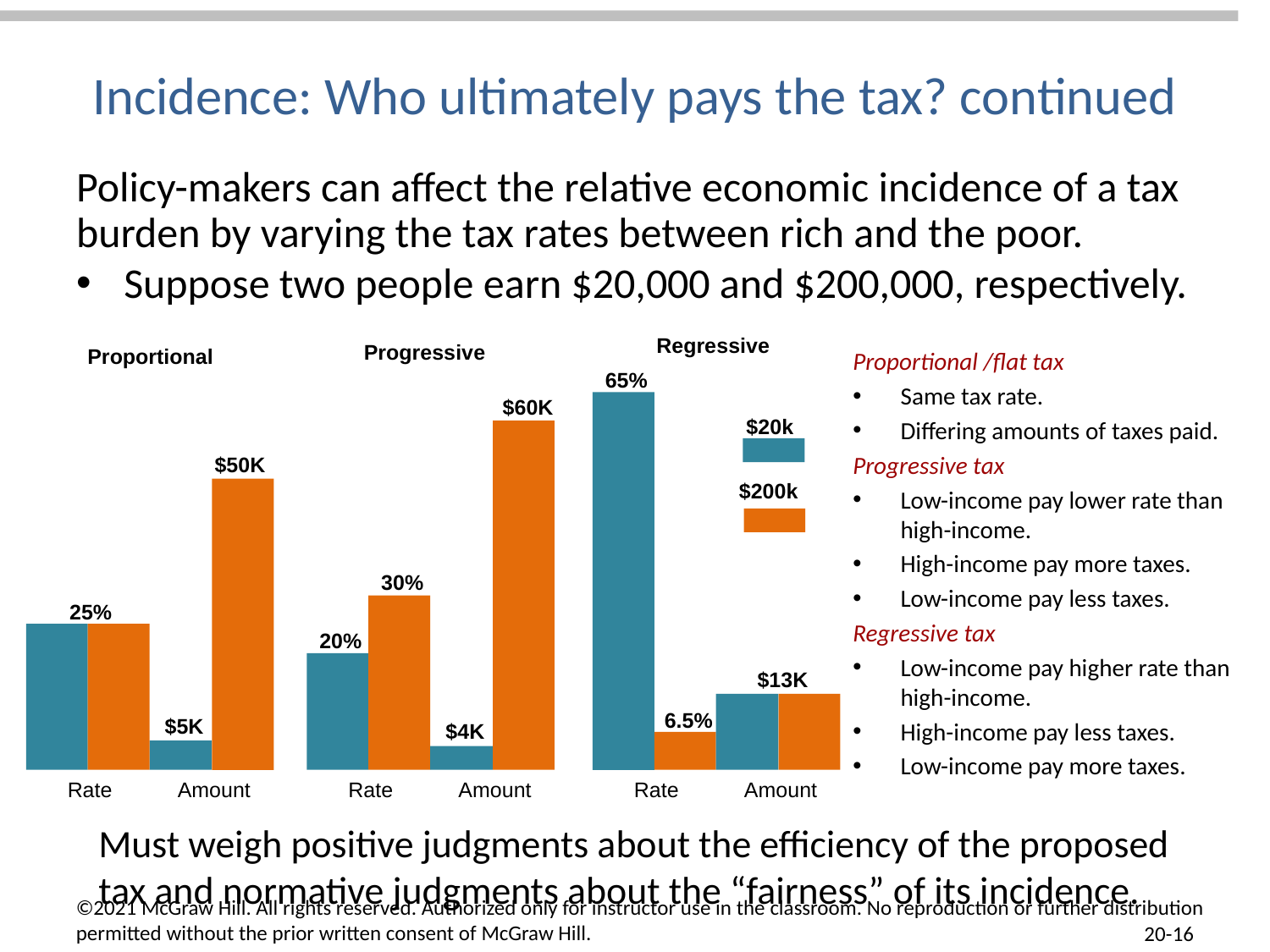

# Incidence: Who ultimately pays the tax? continued
Policy-makers can affect the relative economic incidence of a tax burden by varying the tax rates between rich and the poor.
Suppose two people earn $20,000 and $200,000, respectively.
Regressive
65%

6.5%

Rate
Progressive
30%

20%

Rate
Proportional /flat tax
Same tax rate.
Differing amounts of taxes paid.
Progressive tax
Low-income pay lower rate than high-income.
High-income pay more taxes.
Low-income pay less taxes.
Regressive tax
Low-income pay higher rate than high-income.
High-income pay less taxes.
Low-income pay more taxes.
Proportional
25%

Rate
$60K

$4K

Amount
$20k

$200k

$50K

$5K

Amount
$13K

Amount
Must weigh positive judgments about the efficiency of the proposed tax and normative judgments about the “fairness” of its incidence.